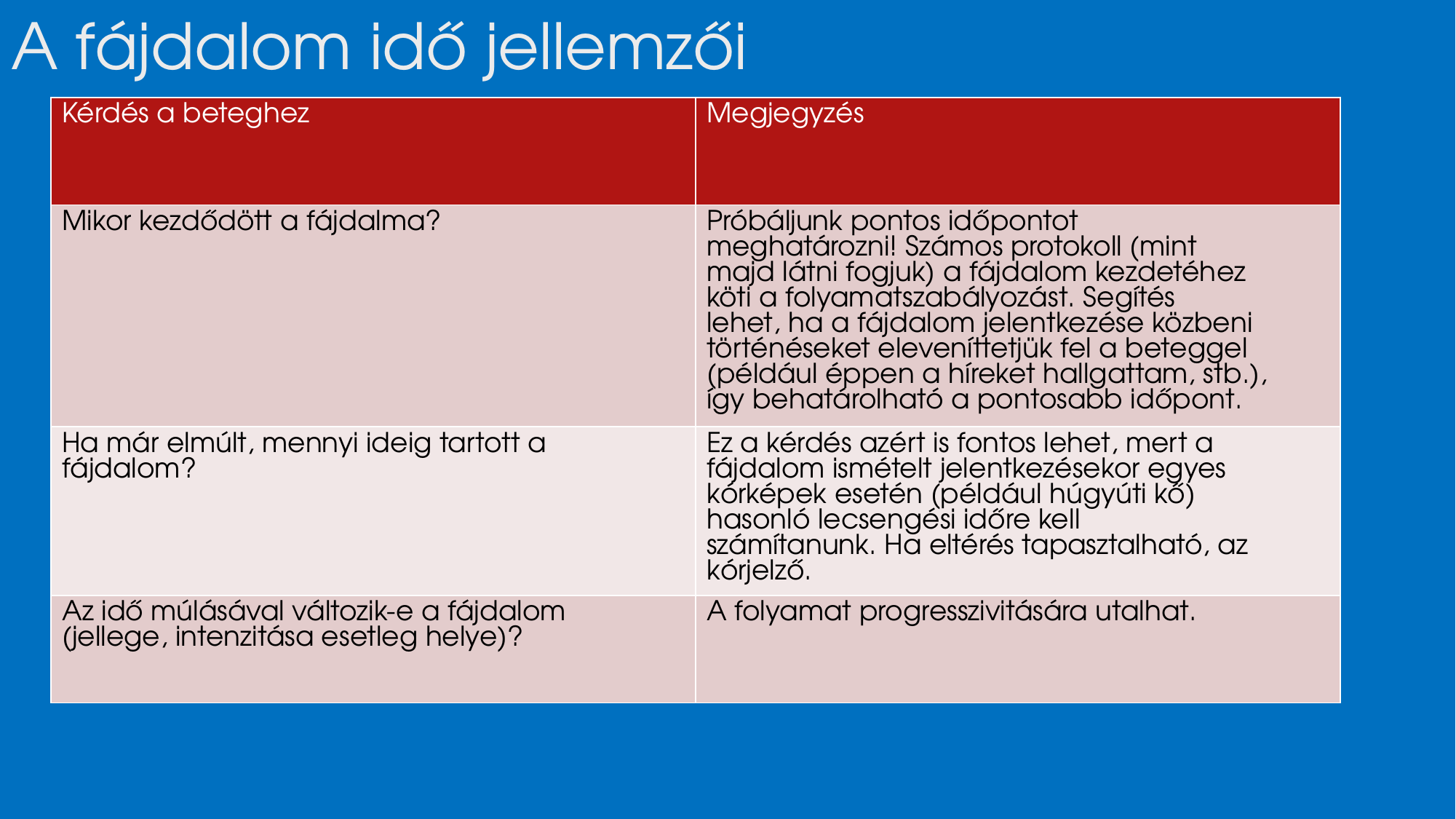

# A fájdalom idő jellemzői
| Kérdés a beteghez | Megjegyzés |
| --- | --- |
| Mikor kezdődött a fájdalma? | Próbáljunk pontos időpontot meghatározni! Számos protokoll (mint majd látni fogjuk) a fájdalom kezdetéhez köti a folyamatszabályozást. Segítés lehet, ha a fájdalom jelentkezése közbeni történéseket eleveníttetjük fel a beteggel (például éppen a híreket hallgattam, stb.), így behatárolható a pontosabb időpont. |
| Ha már elmúlt, mennyi ideig tartott a fájdalom? | Ez a kérdés azért is fontos lehet, mert a fájdalom ismételt jelentkezésekor egyes kórképek esetén (például húgyúti kő) hasonló lecsengési időre kell számítanunk. Ha eltérés tapasztalható, az kórjelző. |
| Az idő múlásával változik-e a fájdalom (jellege, intenzitása esetleg helye)? | A folyamat progresszivitására utalhat. |